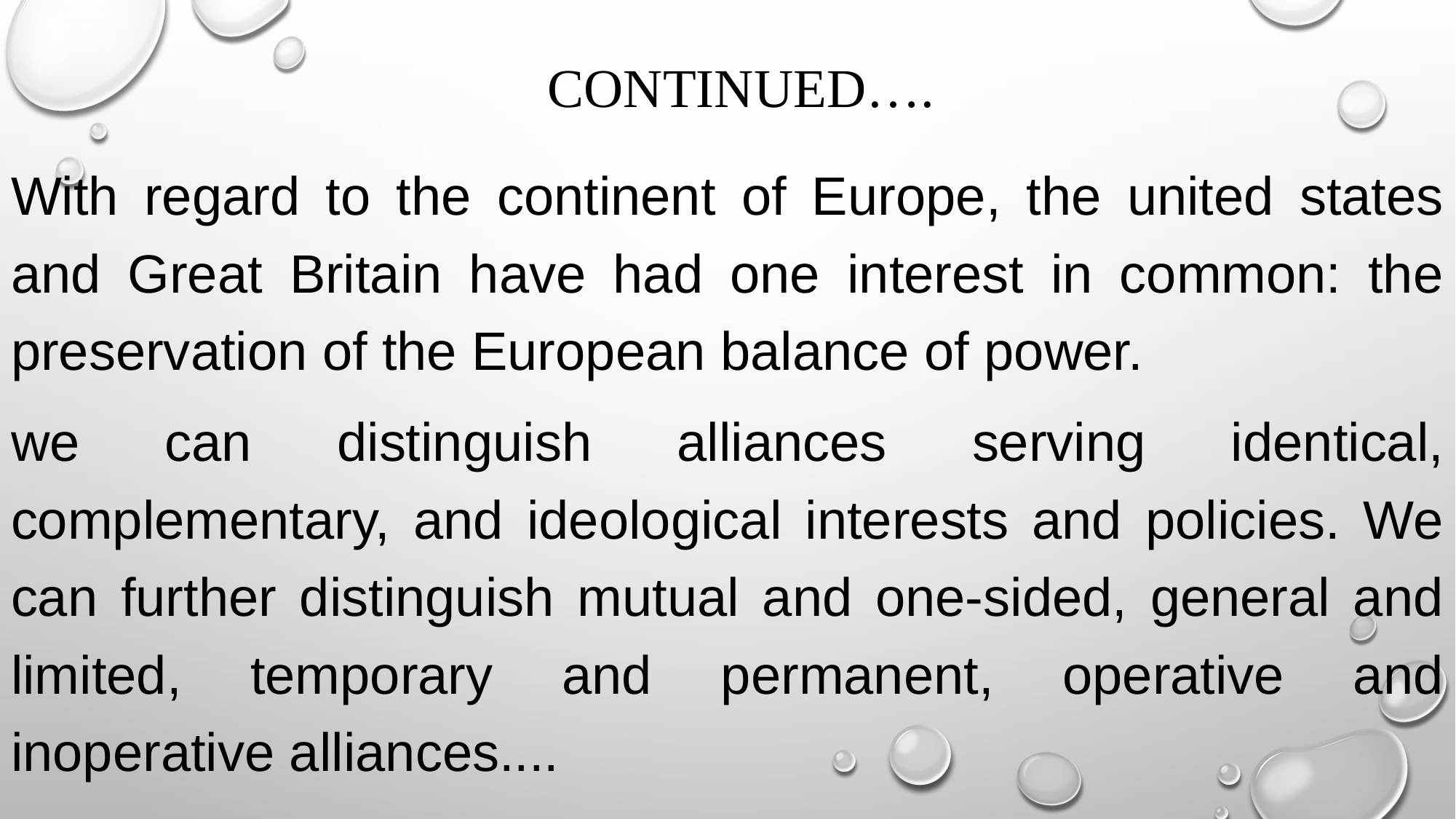

# continued….
With regard to the continent of Europe, the united states and Great Britain have had one interest in common: the preservation of the European balance of power.
we can distinguish alliances serving identical, complementary, and ideological interests and policies. We can further distinguish mutual and one-sided, general and limited, temporary and permanent, operative and inoperative alliances....